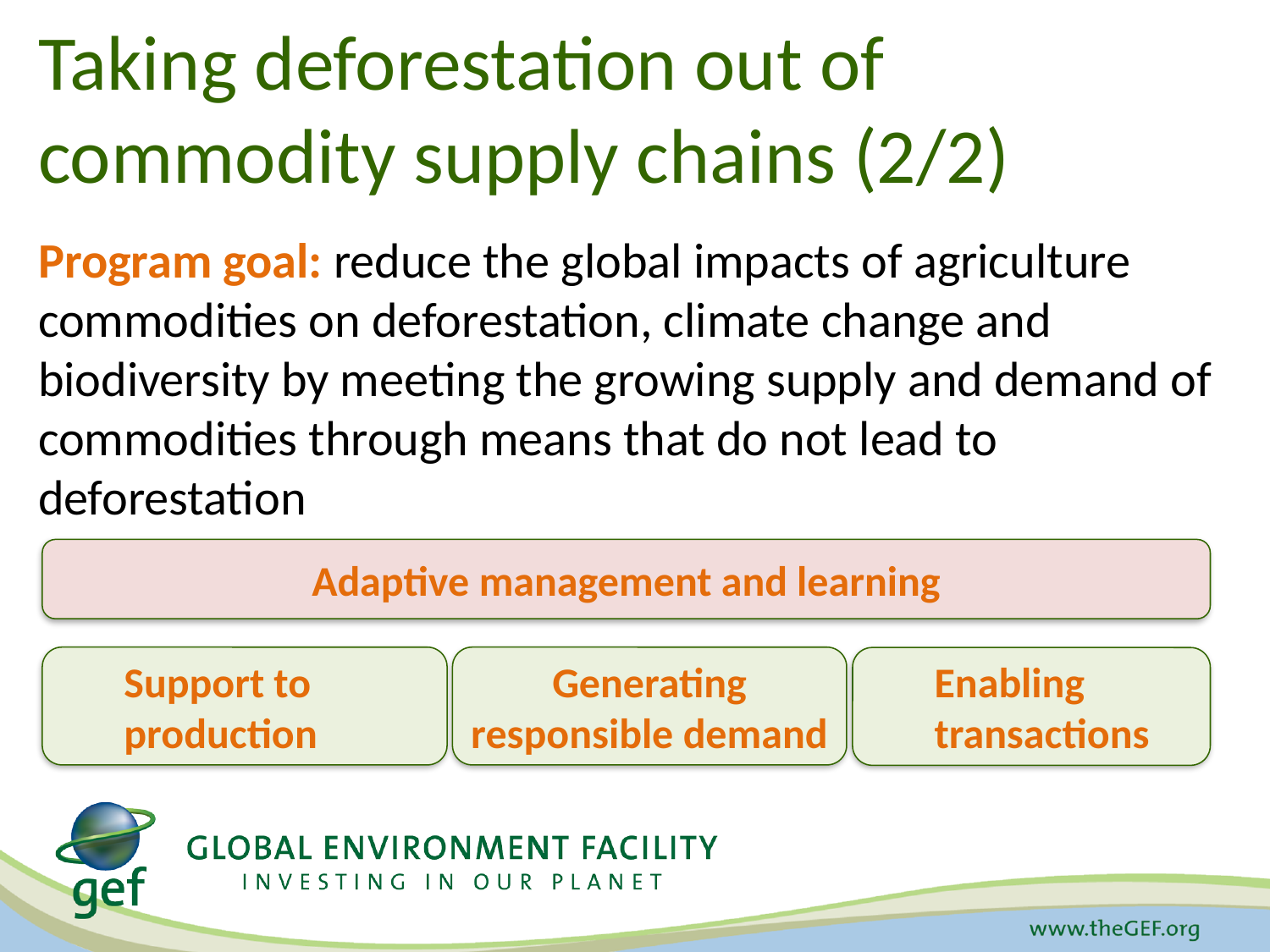

# Taking deforestation out of commodity supply chains (2/2)
Program goal: reduce the global impacts of agriculture commodities on deforestation, climate change and biodiversity by meeting the growing supply and demand of commodities through means that do not lead to deforestation

Adaptive management and learning
Generating responsible demand
Support to production
Enabling transactions